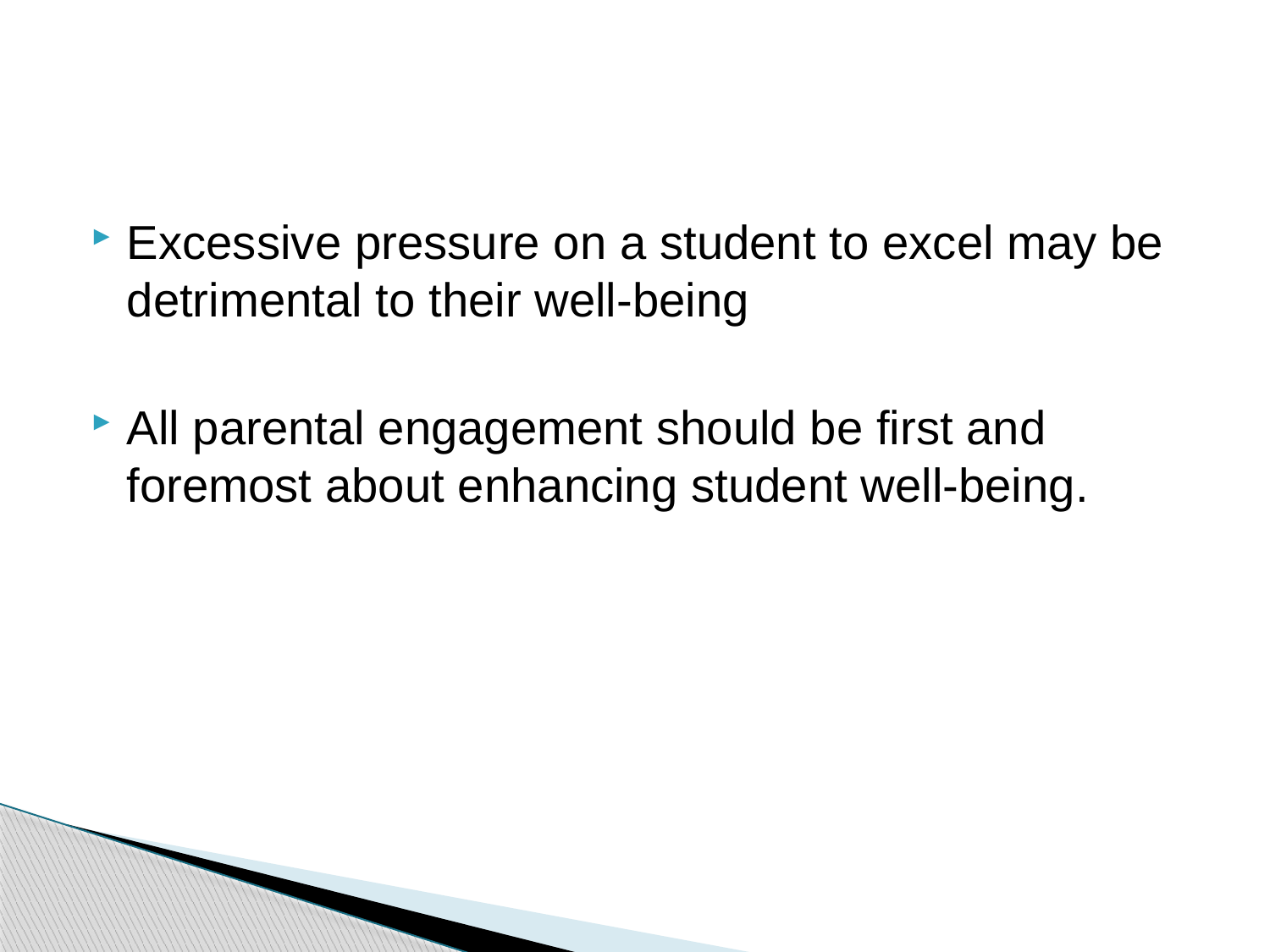

#
Excessive pressure on a student to excel may be detrimental to their well-being

All parental engagement should be first and foremost about enhancing student well-being.